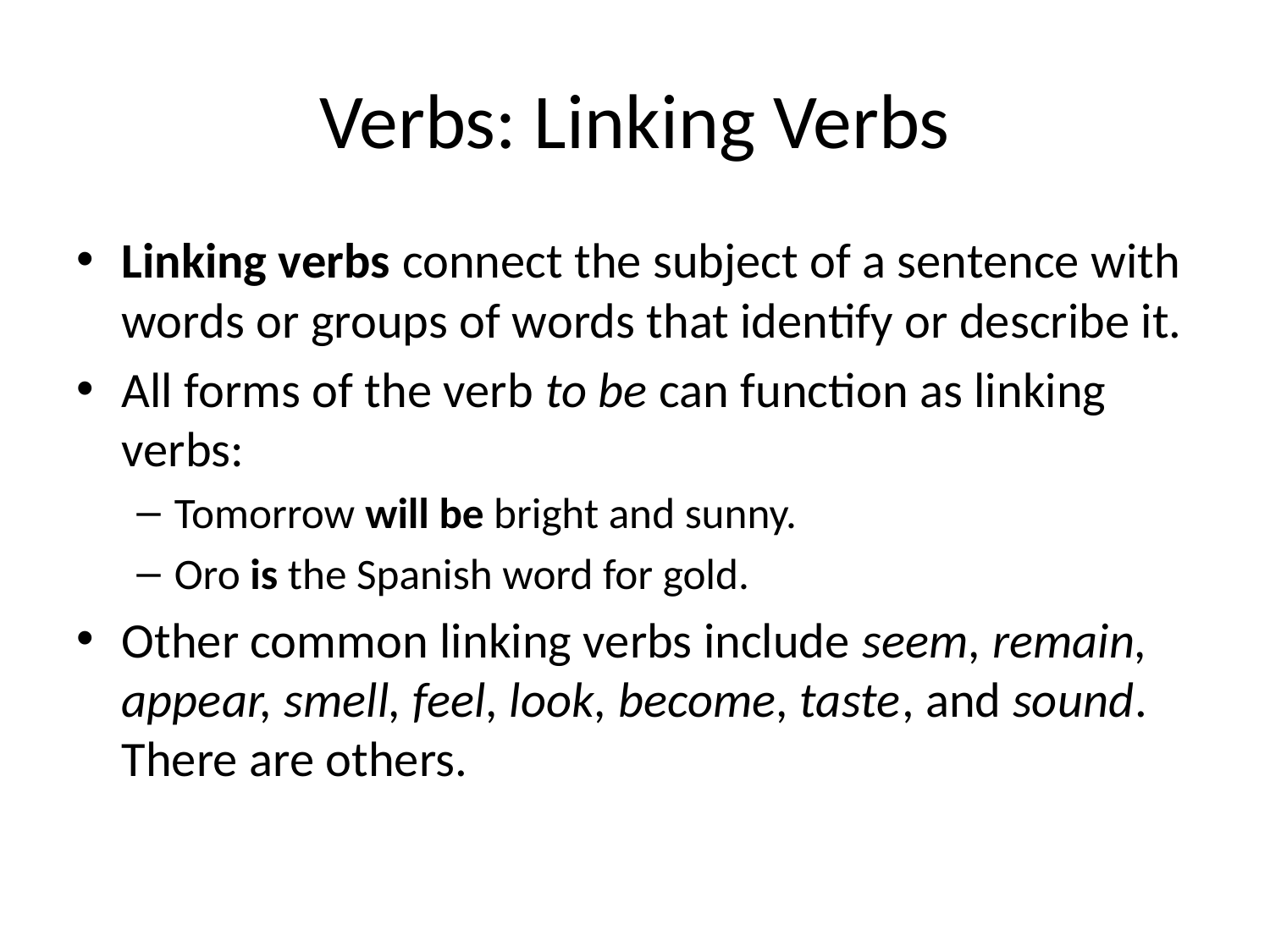

# Verbs: Linking Verbs
Linking verbs connect the subject of a sentence with words or groups of words that identify or describe it.
All forms of the verb to be can function as linking verbs:
Tomorrow will be bright and sunny.
Oro is the Spanish word for gold.
Other common linking verbs include seem, remain, appear, smell, feel, look, become, taste, and sound. There are others.